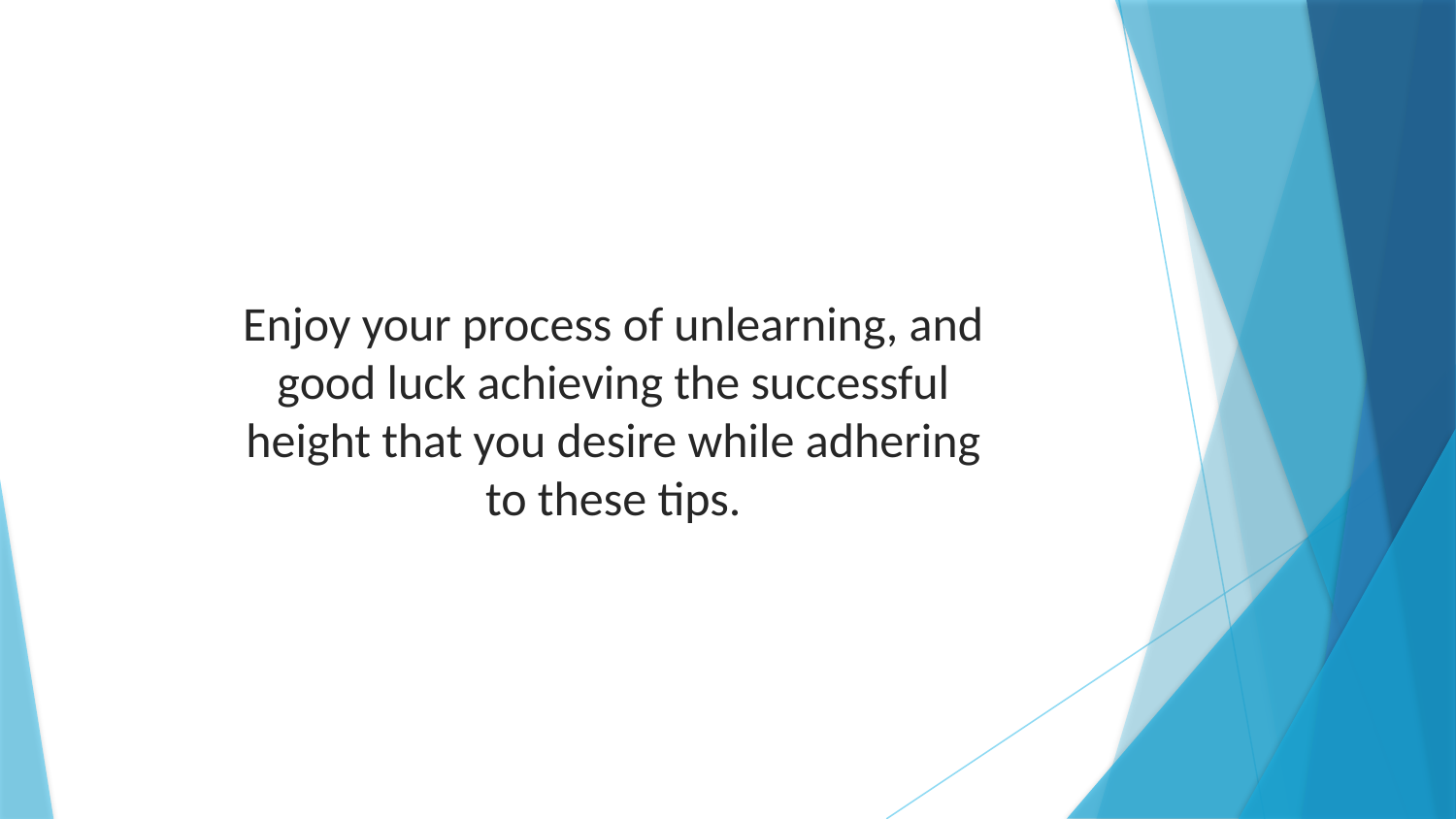

Enjoy your process of unlearning, and good luck achieving the successful height that you desire while adhering to these tips.